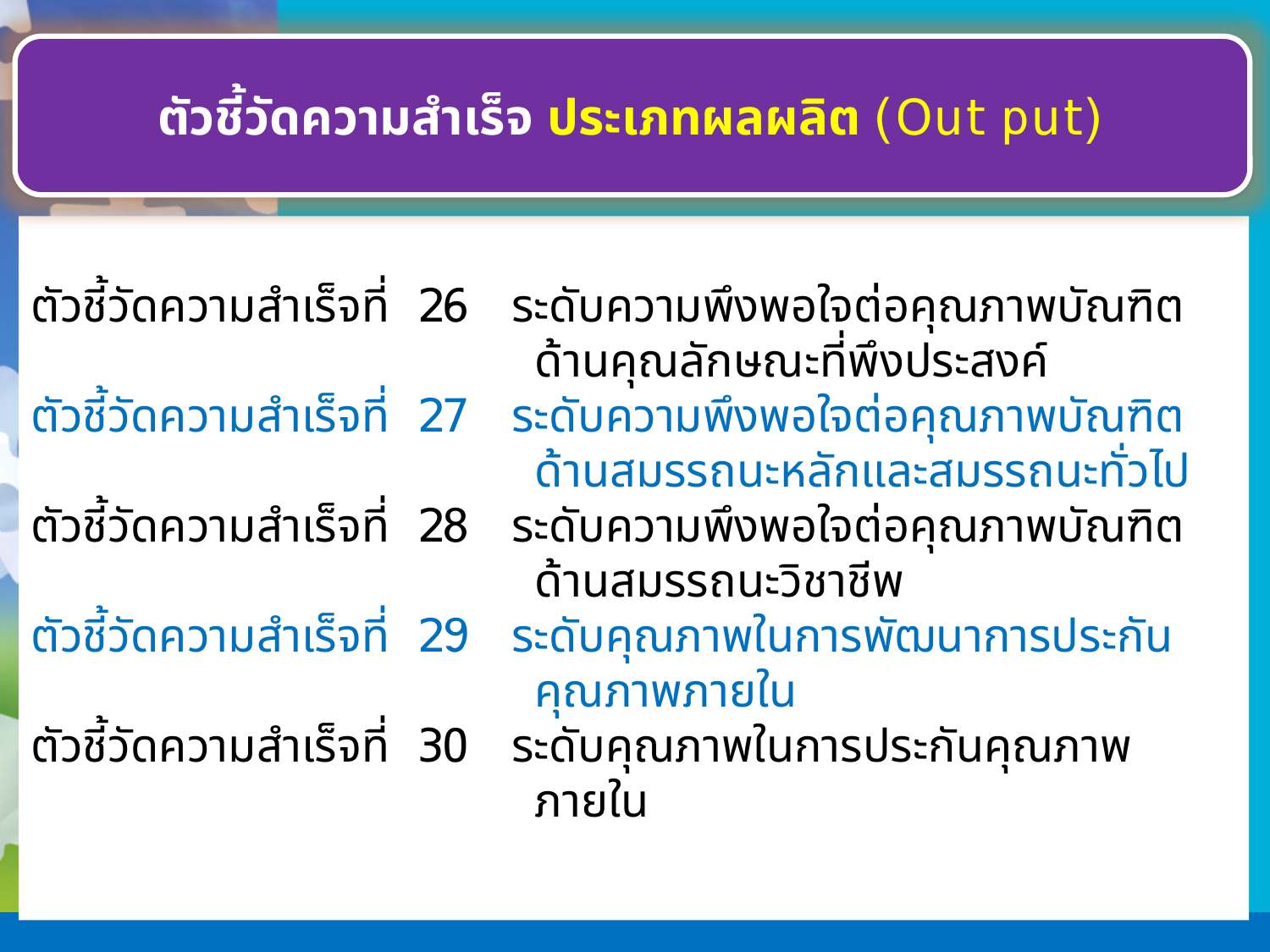

ตัวชี้วัดความสำเร็จ ประเภทผลผลิต (Out put)

ตัวชี้วัดความสำเร็จที่  26   ระดับความพึงพอใจต่อคุณภาพบัณฑิต
                                   ด้านคุณลักษณะที่พึงประสงค์
ตัวชี้วัดความสำเร็จที่  27   ระดับความพึงพอใจต่อคุณภาพบัณฑิต
                                   ด้านสมรรถนะหลักและสมรรถนะทั่วไป
ตัวชี้วัดความสำเร็จที่  28   ระดับความพึงพอใจต่อคุณภาพบัณฑิต
                                   ด้านสมรรถนะวิชาชีพ
ตัวชี้วัดความสำเร็จที่  29   ระดับคุณภาพในการพัฒนาการประกัน
                                   คุณภาพภายใน
ตัวชี้วัดความสำเร็จที่  30   ระดับคุณภาพในการประกันคุณภาพ
                                   ภายใน

การประกันคุณภาพ สถาบันภาคกลาง 2 (27-28 เม.ย. 60)
34